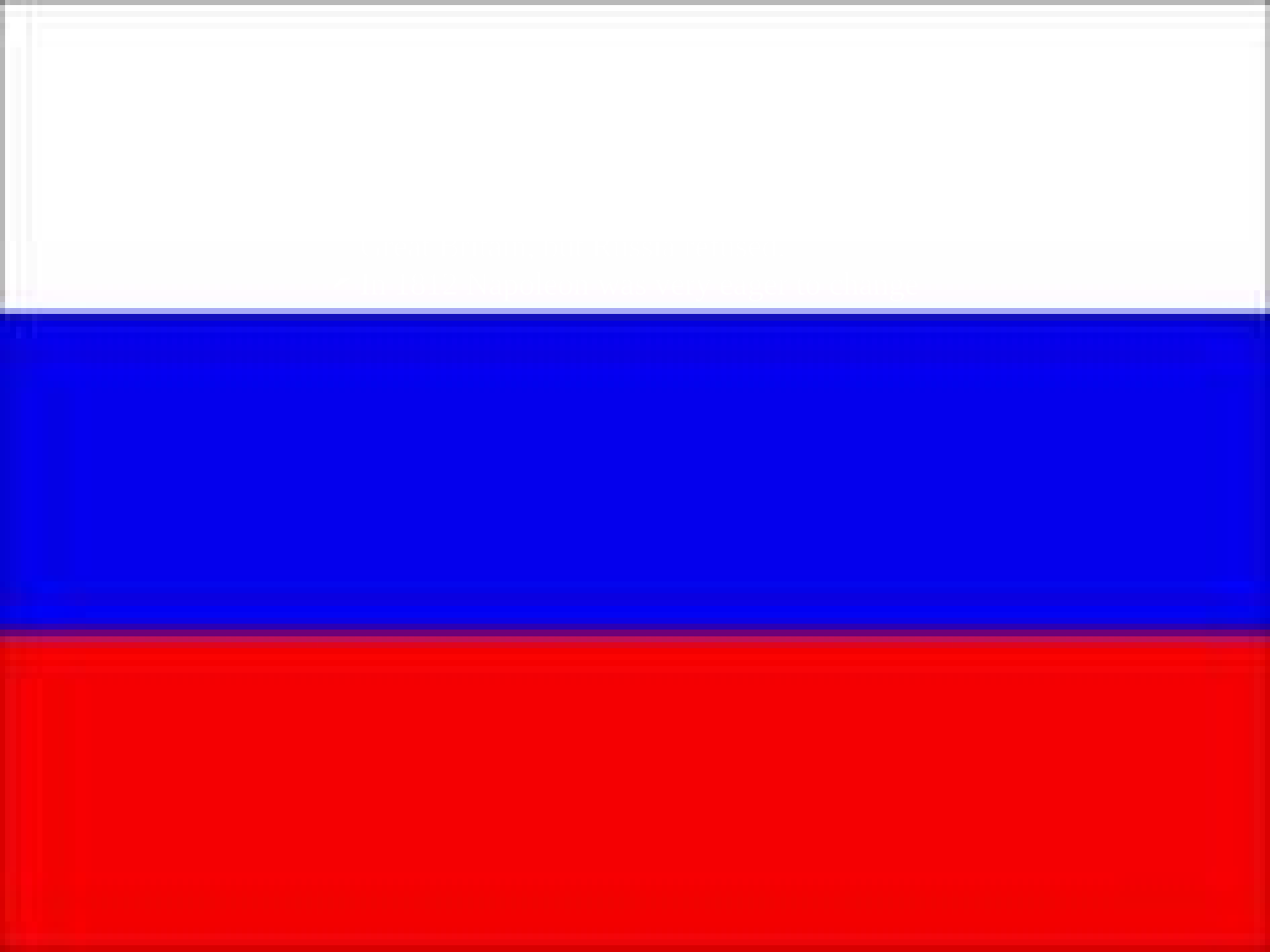

Napoleon wanted Russia to stop trading with Great Britain, but Russia refused.
In 1812 Napoleon was very eager to change